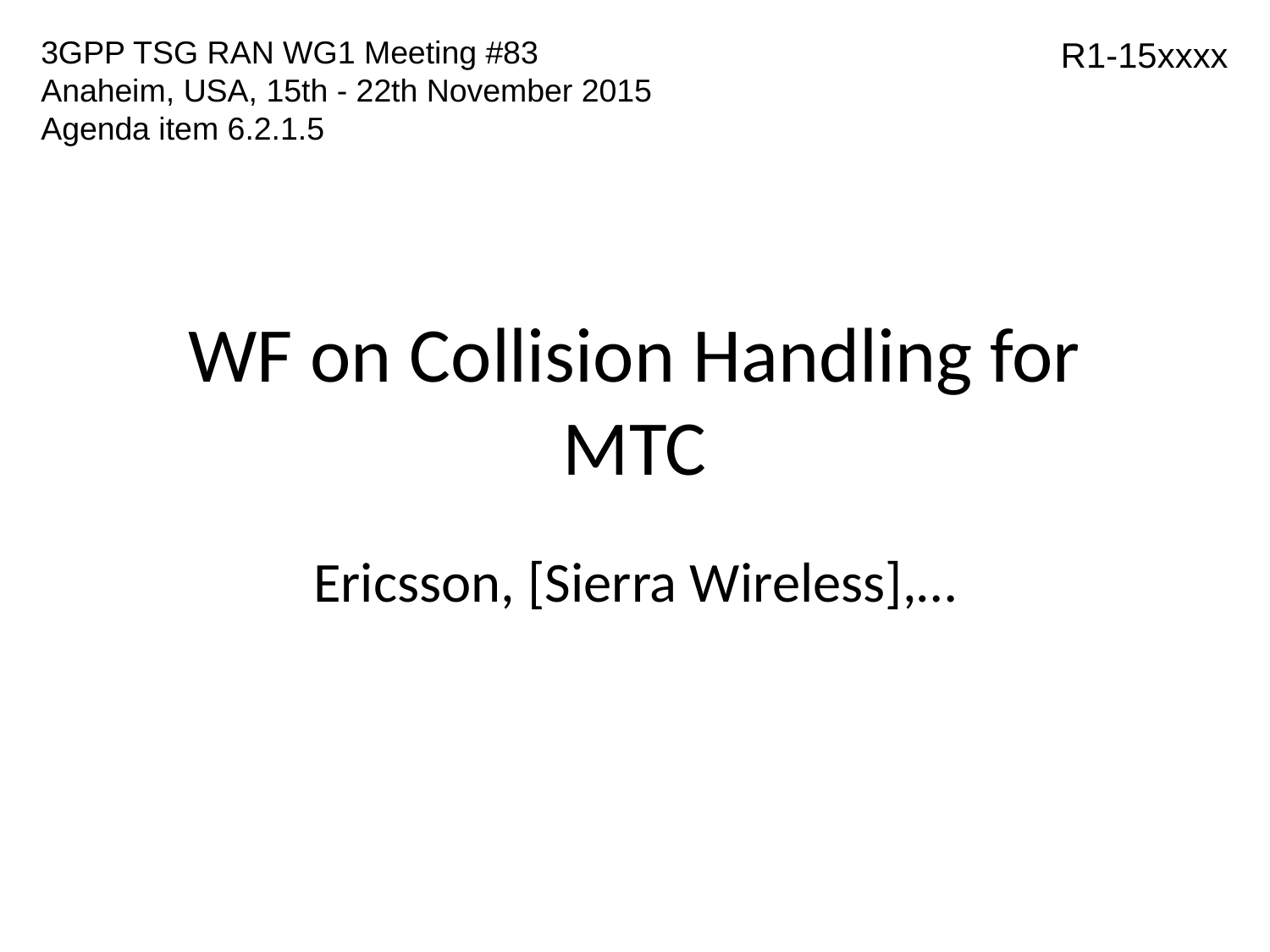

3GPP TSG RAN WG1 Meeting #83
Anaheim, USA, 15th - 22th November 2015
Agenda item 6.2.1.5
R1-15xxxx
# WF on Collision Handling for MTC
Ericsson, [Sierra Wireless],…